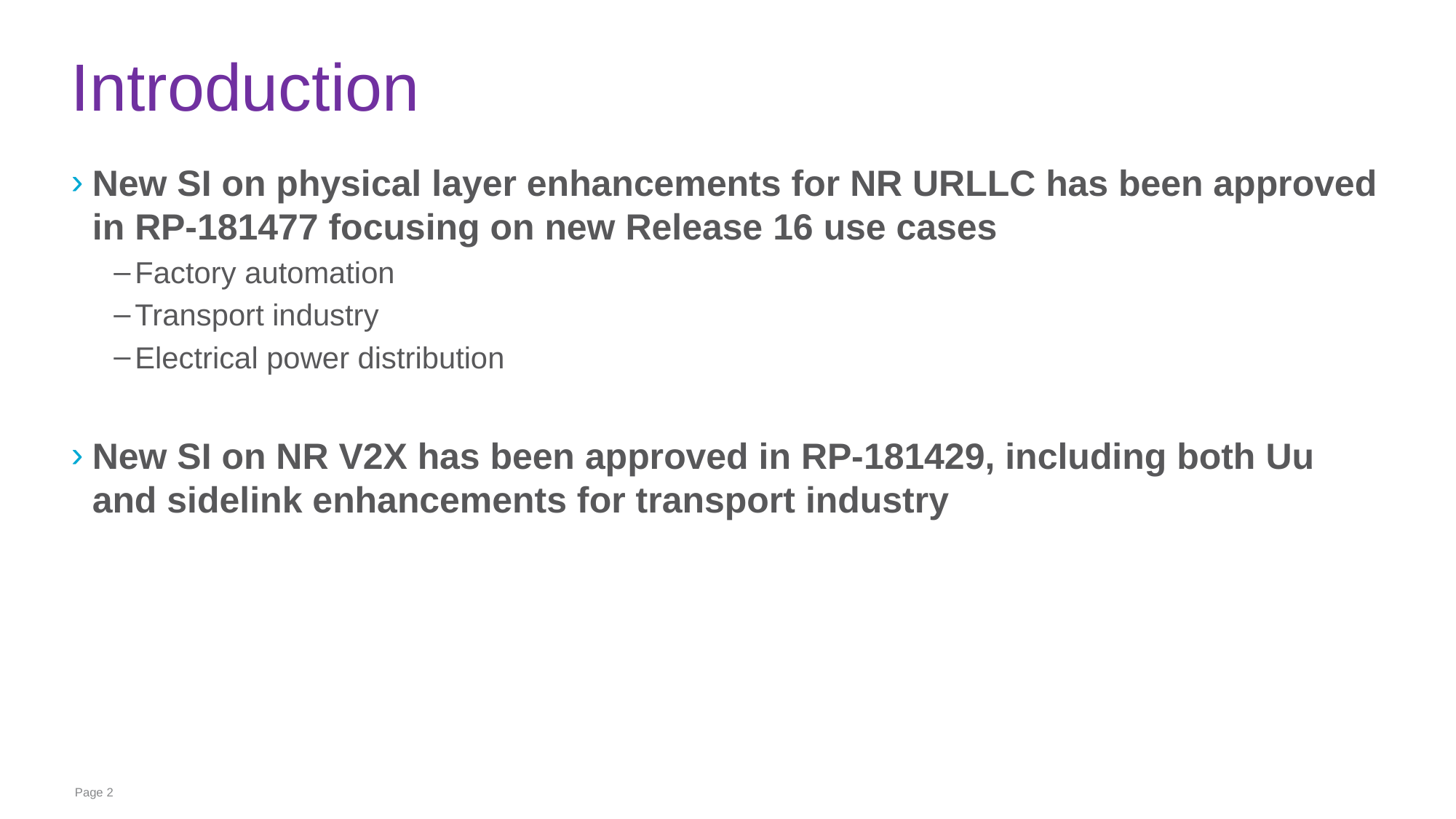

# Introduction
New SI on physical layer enhancements for NR URLLC has been approved in RP-181477 focusing on new Release 16 use cases
Factory automation
Transport industry
Electrical power distribution

New SI on NR V2X has been approved in RP-181429, including both Uu and sidelink enhancements for transport industry